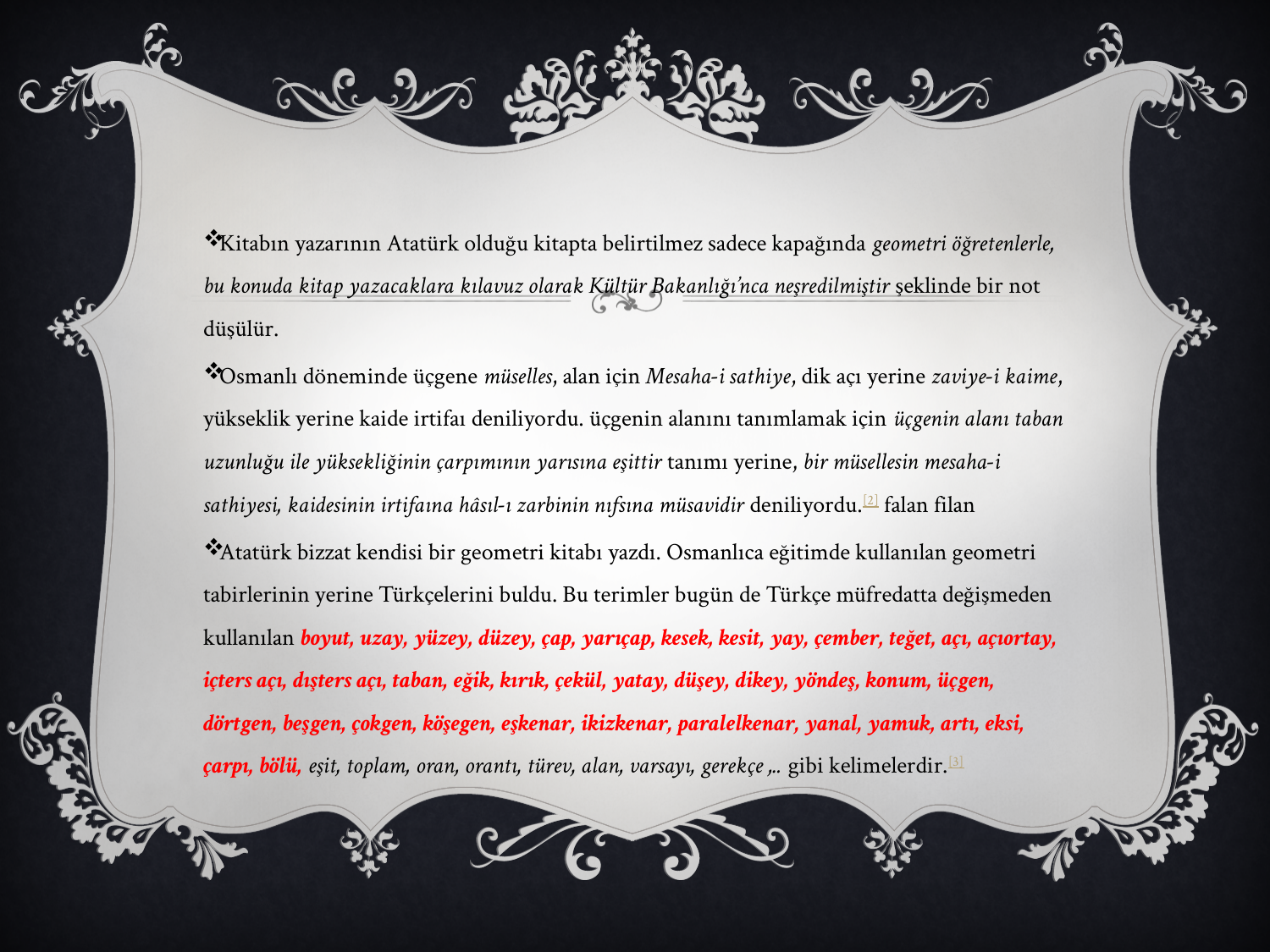

Kitabın yazarının Atatürk olduğu kitapta belirtilmez sadece kapağında geometri öğretenlerle, bu konuda kitap yazacaklara kılavuz olarak Kültür Bakanlığı’nca neşredilmiştir şeklinde bir not düşülür.
Osmanlı döneminde üçgene müselles, alan için Mesaha-i sathiye, dik açı yerine zaviye-i kaime, yükseklik yerine kaide irtifaı deniliyordu. üçgenin alanını tanımlamak için üçgenin alanı taban uzunluğu ile yüksekliğinin çarpımının yarısına eşittir tanımı yerine, bir müsellesin mesaha-i sathiyesi, kaidesinin irtifaına hâsıl-ı zarbinin nıfsına müsavidir deniliyordu.[2] falan filan
Atatürk bizzat kendisi bir geometri kitabı yazdı. Osmanlıca eğitimde kullanılan geometri tabirlerinin yerine Türkçelerini buldu. Bu terimler bugün de Türkçe müfredatta değişmeden kullanılan boyut, uzay, yüzey, düzey, çap, yarıçap, kesek, kesit, yay, çember, teğet, açı, açıortay, içters açı, dışters açı, taban, eğik, kırık, çekül, yatay, düşey, dikey, yöndeş, konum, üçgen, dörtgen, beşgen, çokgen, köşegen, eşkenar, ikizkenar, paralelkenar, yanal, yamuk, artı, eksi, çarpı, bölü, eşit, toplam, oran, orantı, türev, alan, varsayı, gerekçe ,.. gibi kelimelerdir.[3]